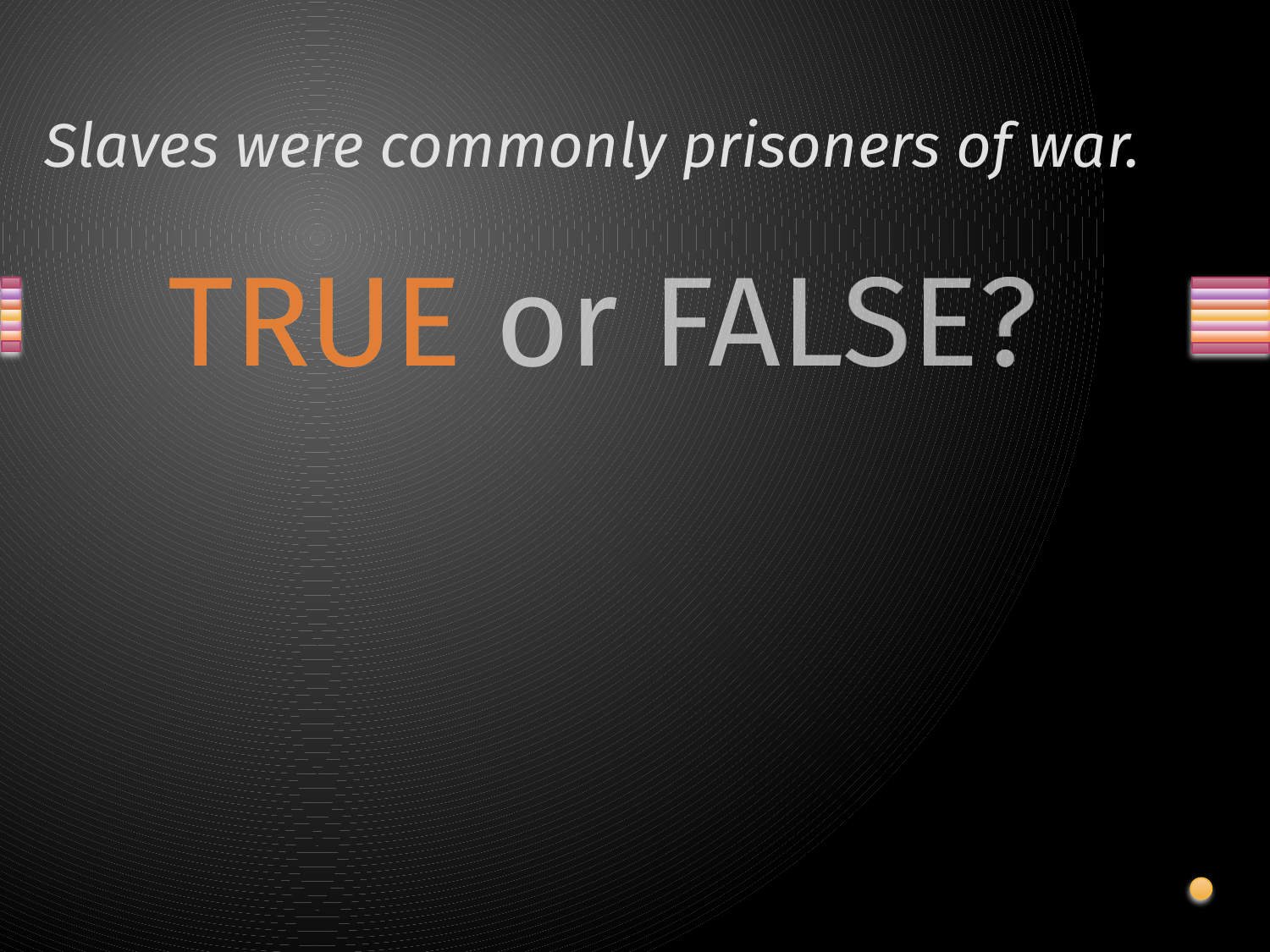

# Slaves were commonly prisoners of war.